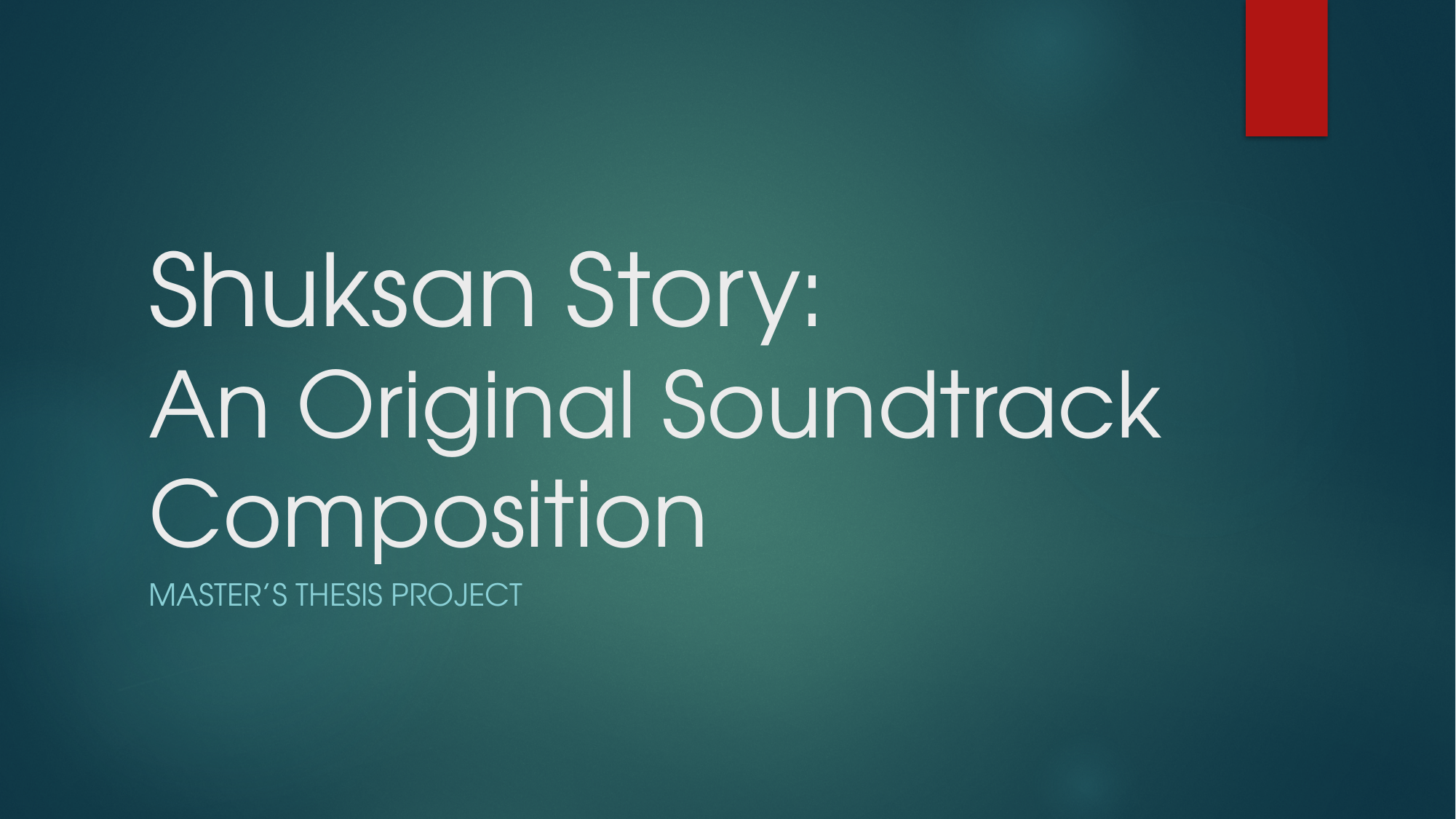

# Shuksan Story: An Original Soundtrack Composition
Master’s Thesis Project